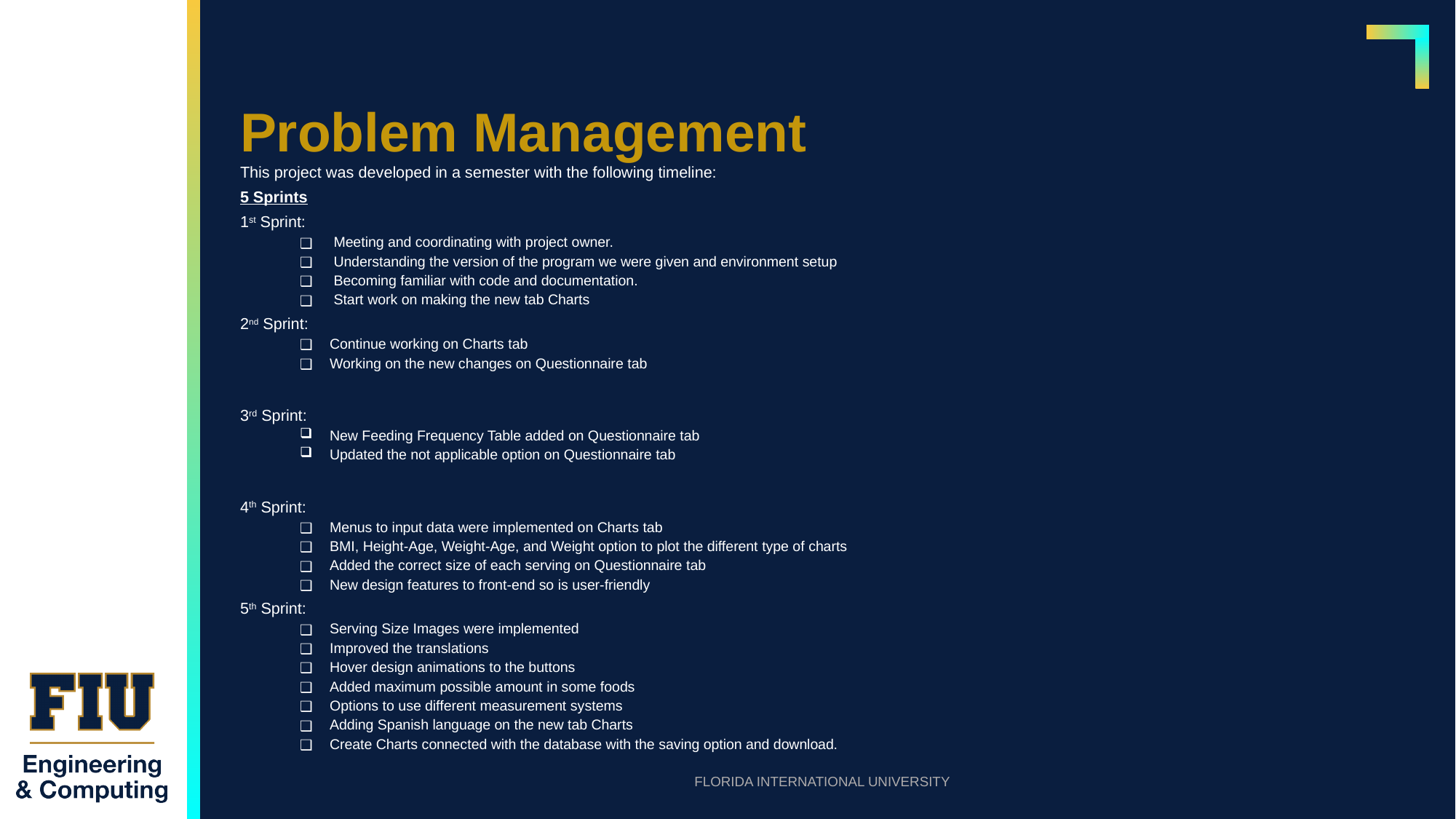

# Problem Management
This project was developed in a semester with the following timeline:
5 Sprints
1st Sprint:
 Meeting and coordinating with project owner.
 Understanding the version of the program we were given and environment setup
 Becoming familiar with code and documentation.
 Start work on making the new tab Charts
2nd Sprint:
Continue working on Charts tab
Working on the new changes on Questionnaire tab

3rd Sprint:
New Feeding Frequency Table added on Questionnaire tab
Updated the not applicable option on Questionnaire tab

4th Sprint:
Menus to input data were implemented on Charts tab
BMI, Height-Age, Weight-Age, and Weight option to plot the different type of charts
Added the correct size of each serving on Questionnaire tab
New design features to front-end so is user-friendly
5th Sprint:
Serving Size Images were implemented
Improved the translations
Hover design animations to the buttons
Added maximum possible amount in some foods
Options to use different measurement systems
Adding Spanish language on the new tab Charts
Create Charts connected with the database with the saving option and download.